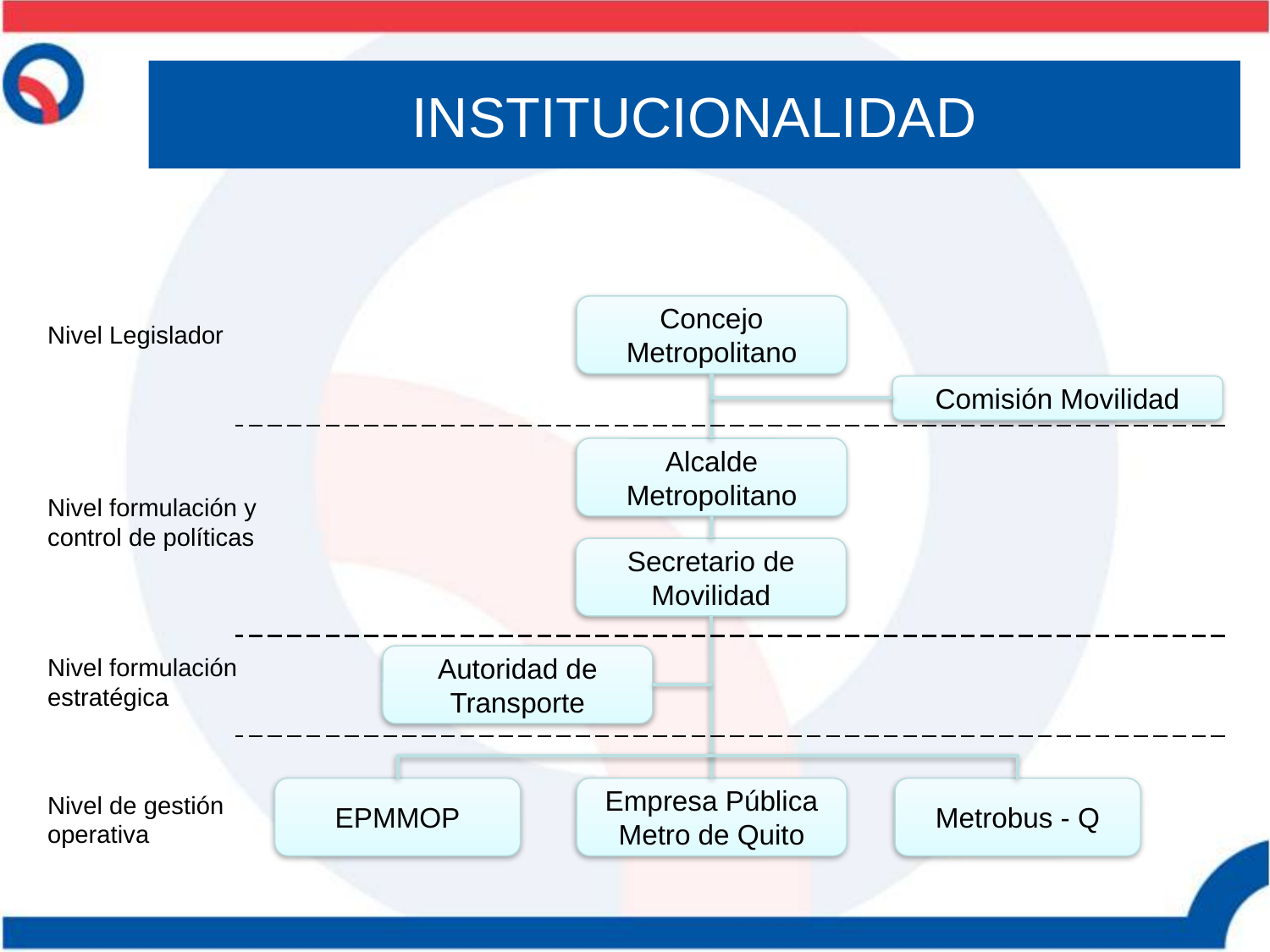

# INSTITUCIONALIDAD
Concejo Metropolitano
Comisión Movilidad
Alcalde Metropolitano
Secretario de Movilidad
Autoridad de Transporte
EPMMOP
Empresa Pública Metro de Quito
Metrobus - Q
Nivel Legislador
Nivel formulación y control de políticas
Nivel formulación estratégica
Nivel de gestión operativa